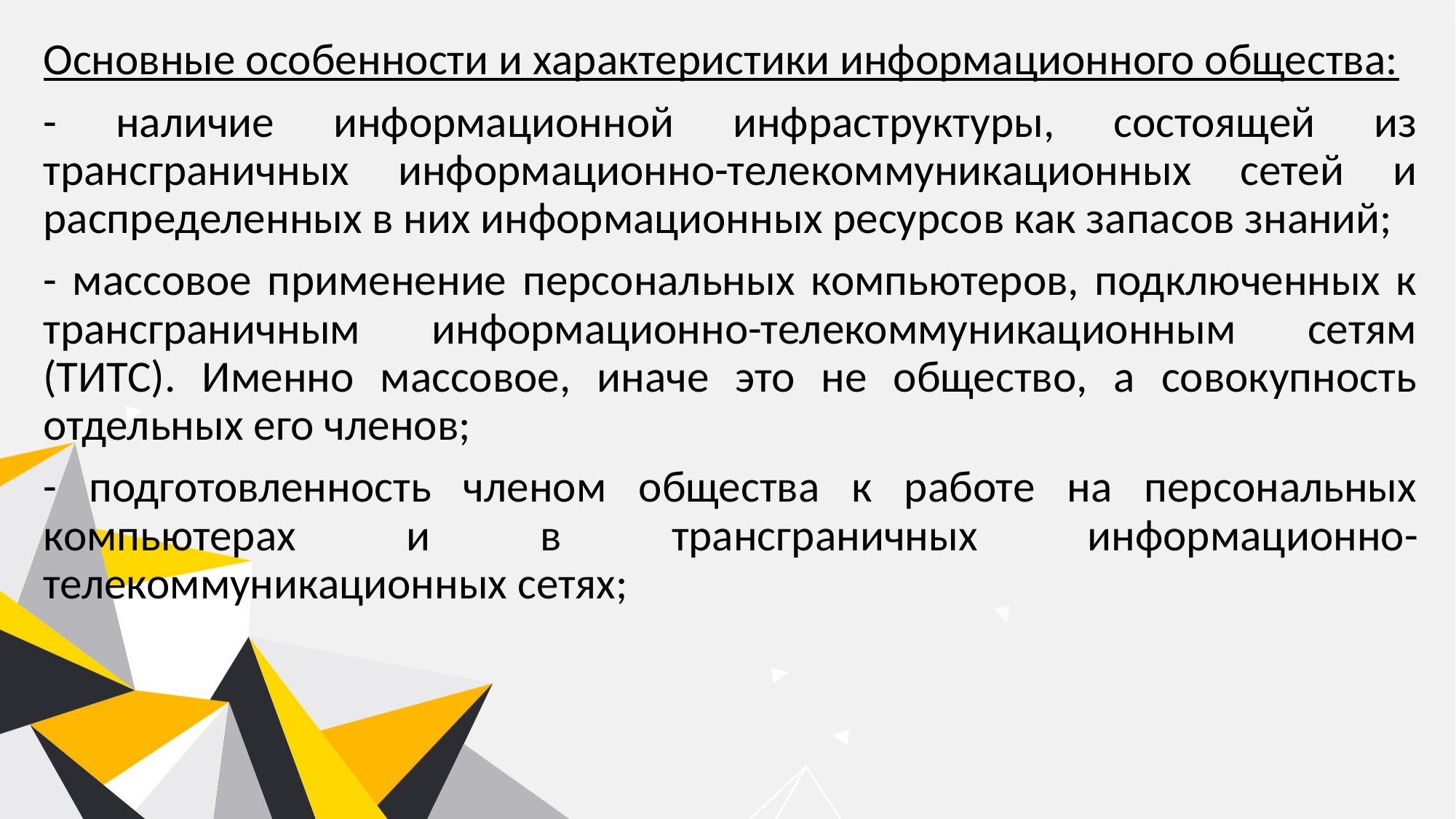

Основные особенности и характеристики информационного общества:
- наличие информационной инфраструктуры, состоящей из трансграничных информационно-телекоммуникационных сетей и распределенных в них информационных ресурсов как запасов знаний;
- массовое применение персональных компьютеров, подключенных к трансграничным информационно-телекоммуникационным сетям (ТИТС). Именно массовое, иначе это не общество, а совокупность отдельных его членов;
- подготовленность членом общества к работе на персональных компьютерах и в трансграничных информационно-телекоммуникационных сетях;